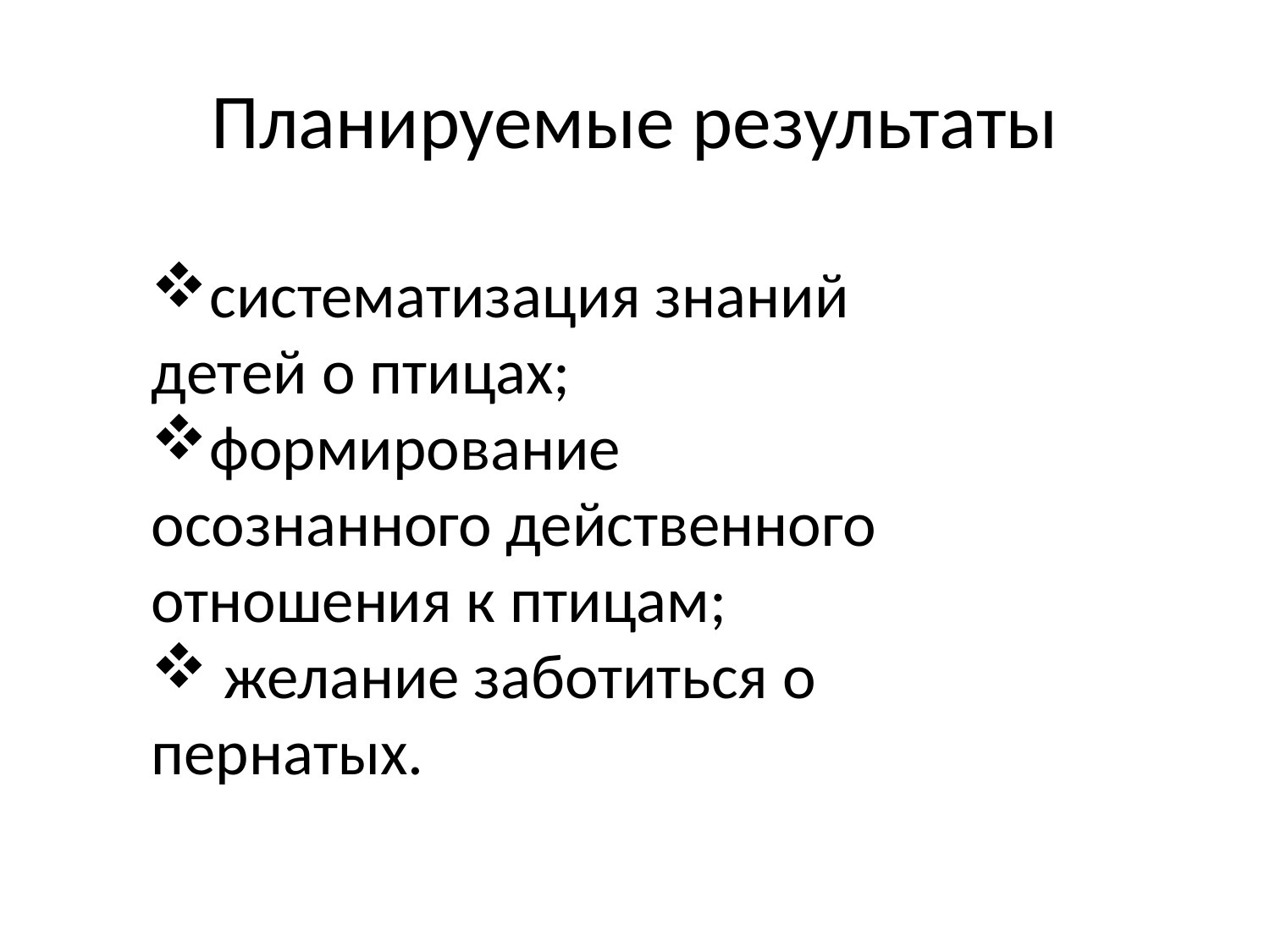

# Планируемые результаты
систематизация знаний детей о птицах;
формирование осознанного действенного отношения к птицам;
 желание заботиться о пернатых.